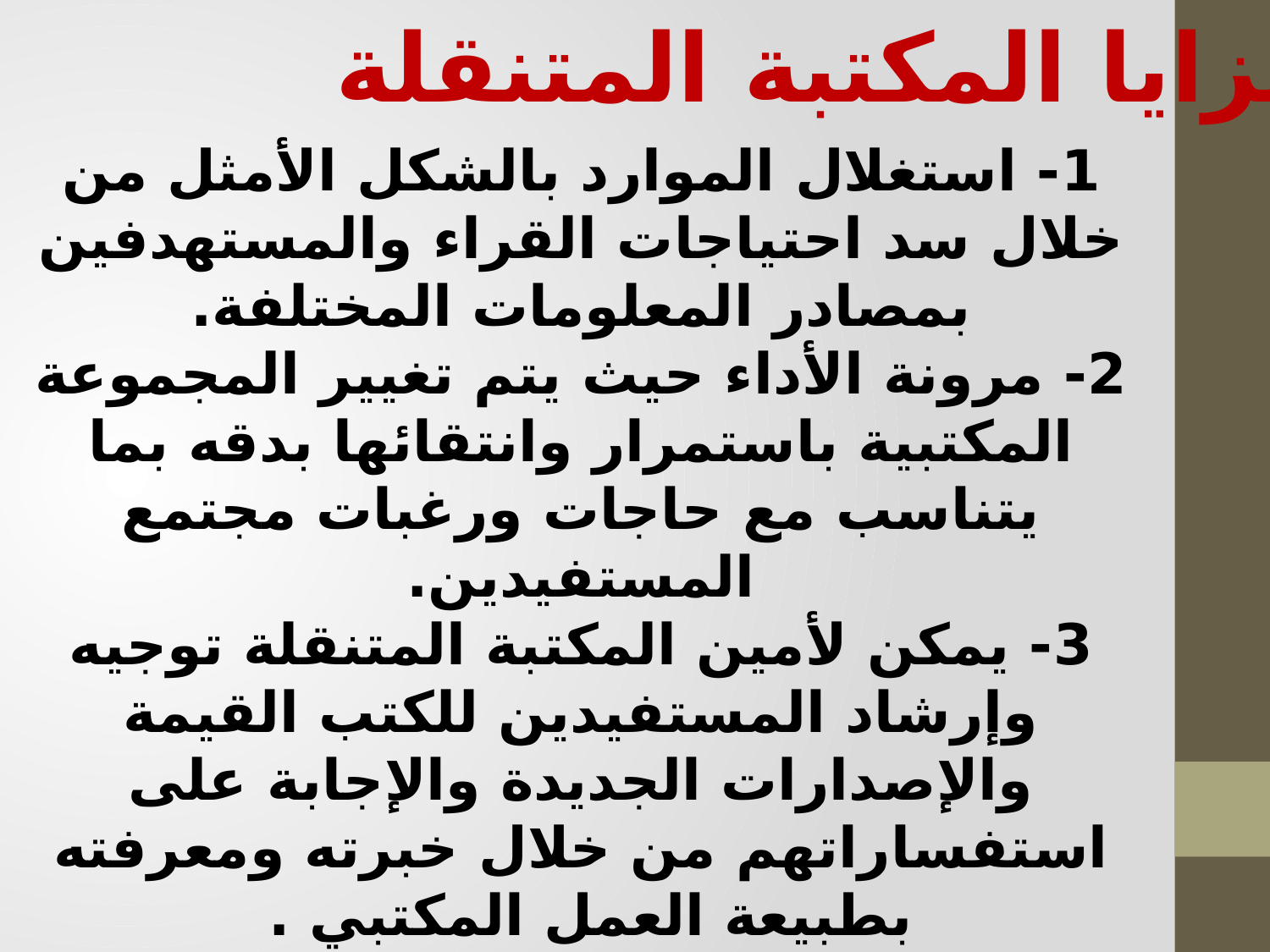

مزايا المكتبة المتنقلة
1- استغلال الموارد بالشكل الأمثل من خلال سد احتياجات القراء والمستهدفين بمصادر المعلومات المختلفة.
2- مرونة الأداء حيث يتم تغيير المجموعة المكتبية باستمرار وانتقائها بدقه بما يتناسب مع حاجات ورغبات مجتمع المستفيدين.
3- يمكن لأمين المكتبة المتنقلة توجيه وإرشاد المستفيدين للكتب القيمة والإصدارات الجديدة والإجابة على استفساراتهم من خلال خبرته ومعرفته بطبيعة العمل المكتبي .
4- تحسين الخدمات المباشرة إذ تمتاز المكتبة المتنقلة بأنها اكثر فعالية من بقية فروع المكتبات العامة فخدمة المراجع وإرشاد المستفيدين تتم غالباً في وقت قصير من خلال التعاون بين أمين المكتبة وجمهور المستفيدين.